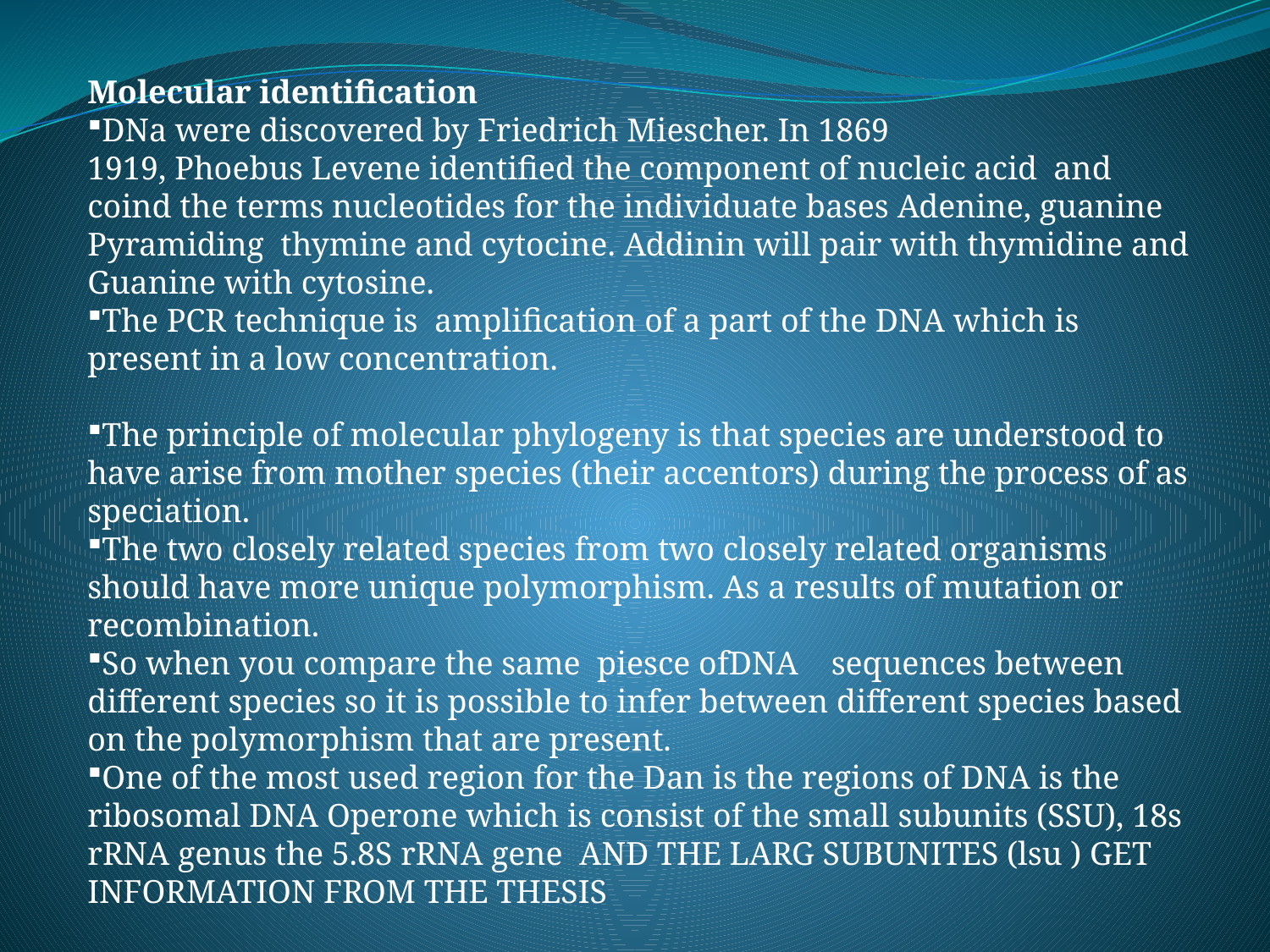

Molecular identification
DNa were discovered by Friedrich Miescher. In 1869
1919, Phoebus Levene identified the component of nucleic acid  and coind the terms nucleotides for the individuate bases Adenine, guanine Pyramiding  thymine and cytocine. Addinin will pair with thymidine and Guanine with cytosine.
The PCR technique is  amplification of a part of the DNA which is present in a low concentration.

The principle of molecular phylogeny is that species are understood to have arise from mother species (their accentors) during the process of as speciation.
The two closely related species from two closely related organisms should have more unique polymorphism. As a results of mutation or recombination.
So when you compare the same  piesce ofDNA    sequences between different species so it is possible to infer between different species based on the polymorphism that are present.
One of the most used region for the Dan is the regions of DNA is the ribosomal DNA Operone which is consist of the small subunits (SSU), 18s rRNA genus the 5.8S rRNA gene  AND THE LARG SUBUNITES (lsu ) GET INFORMATION FROM THE THESIS